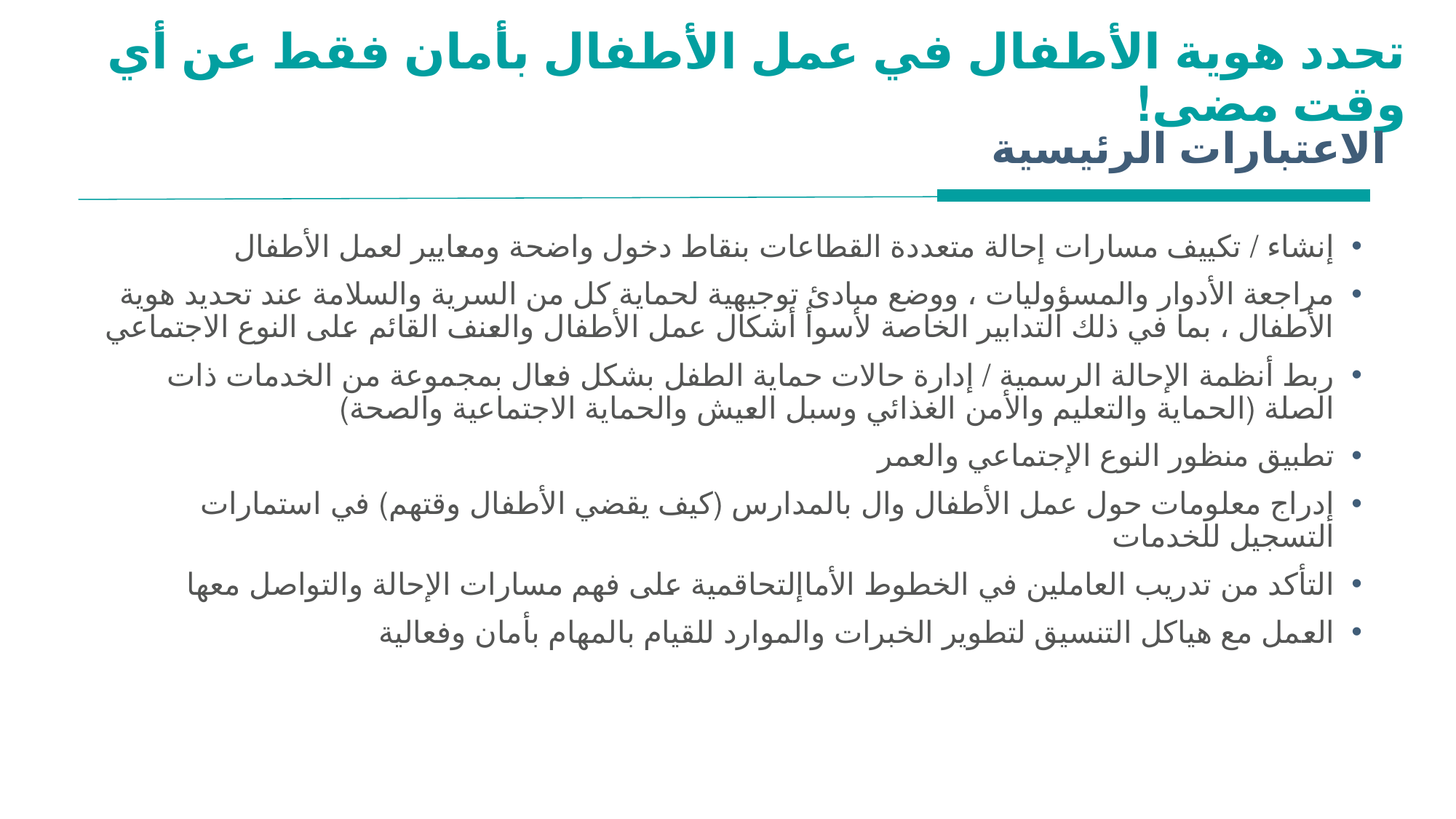

# تحدد هوية الأطفال في عمل الأطفال بأمان فقط عن أي وقت مضى!
الاعتبارات الرئيسية
إنشاء / تكييف مسارات إحالة متعددة القطاعات بنقاط دخول واضحة ومعايير لعمل الأطفال
مراجعة الأدوار والمسؤوليات ، ووضع مبادئ توجيهية لحماية كل من السرية والسلامة عند تحديد هوية الأطفال ، بما في ذلك التدابير الخاصة لأسوأ أشكال عمل الأطفال والعنف القائم على النوع الاجتماعي
ربط أنظمة الإحالة الرسمية / إدارة حالات حماية الطفل بشكل فعال بمجموعة من الخدمات ذات الصلة (الحماية والتعليم والأمن الغذائي وسبل العيش والحماية الاجتماعية والصحة)
تطبيق منظور النوع الإجتماعي والعمر
إدراج معلومات حول عمل الأطفال وال بالمدارس (كيف يقضي الأطفال وقتهم) في استمارات التسجيل للخدمات
التأكد من تدريب العاملين في الخطوط الأماإلتحاقمية على فهم مسارات الإحالة والتواصل معها
العمل مع هياكل التنسيق لتطوير الخبرات والموارد للقيام بالمهام بأمان وفعالية